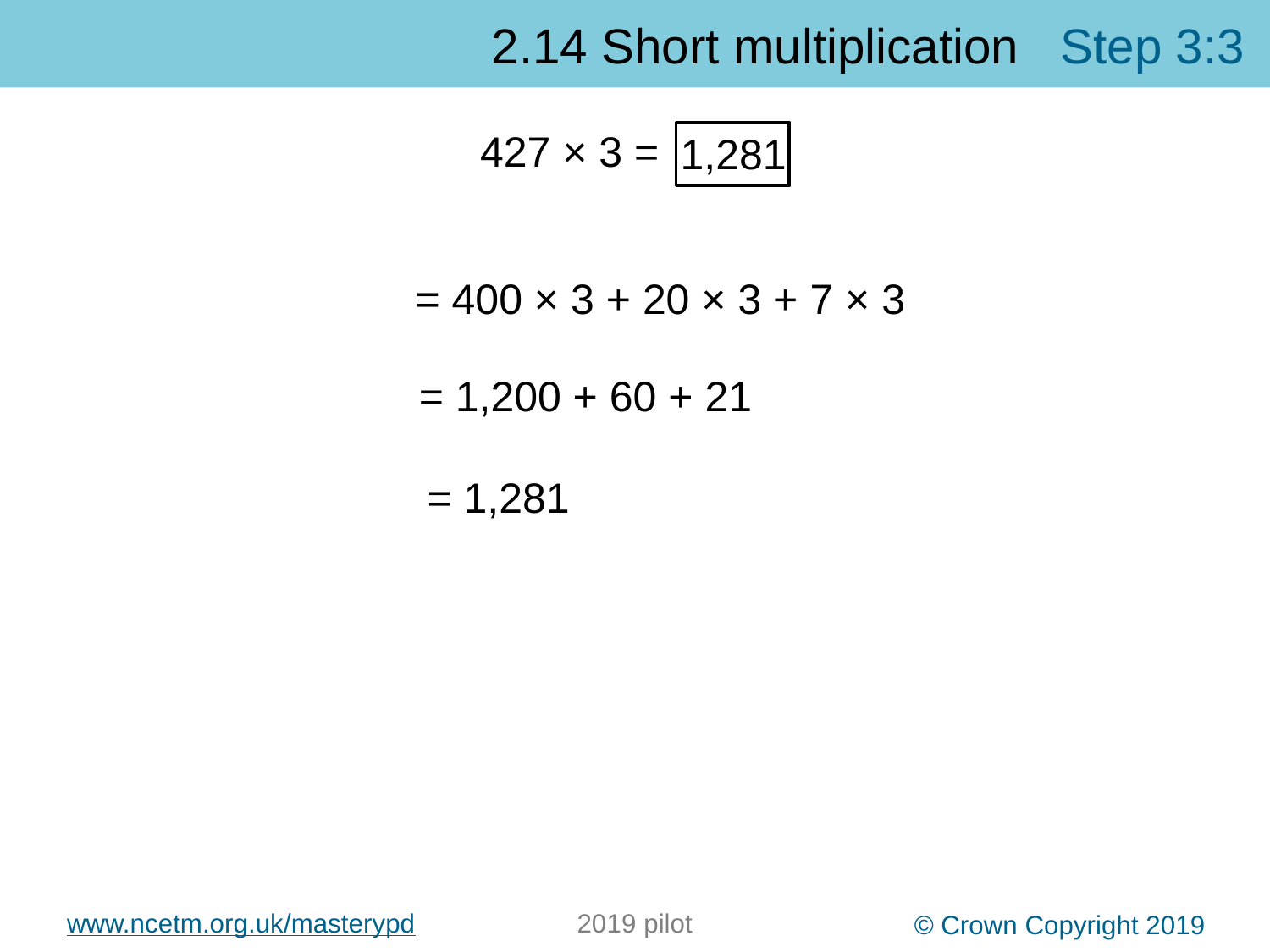

2.14 Short multiplication   Step 3:3
427 × 3 =
1,281

= 400 × 3 + 20 × 3 + 7 × 3
= 1,200 + 60 + 21
= 1,281